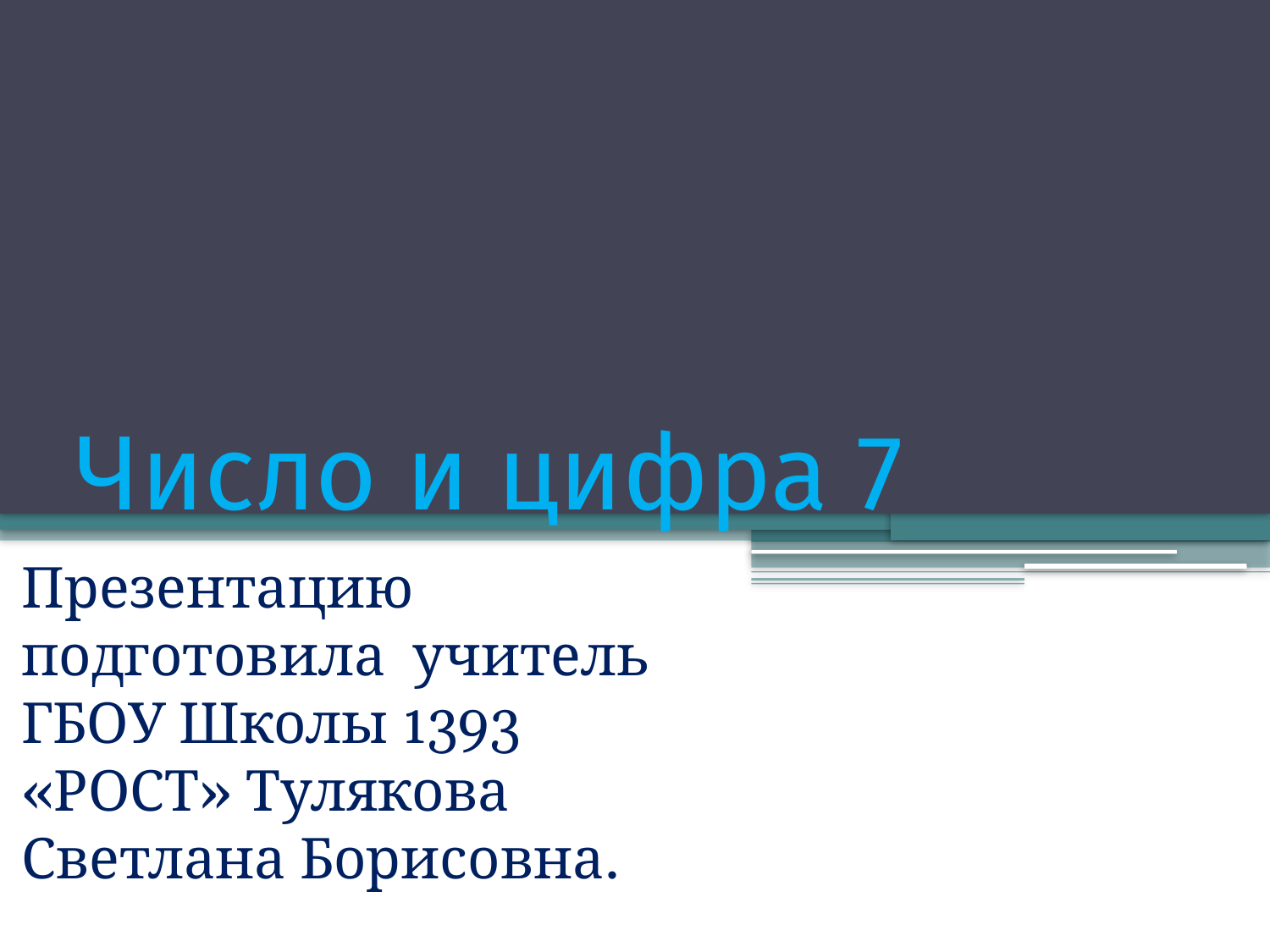

# Число и цифра 7
Презентацию подготовила  учитель ГБОУ Школы 1393 «РОСТ» Тулякова Светлана Борисовна.